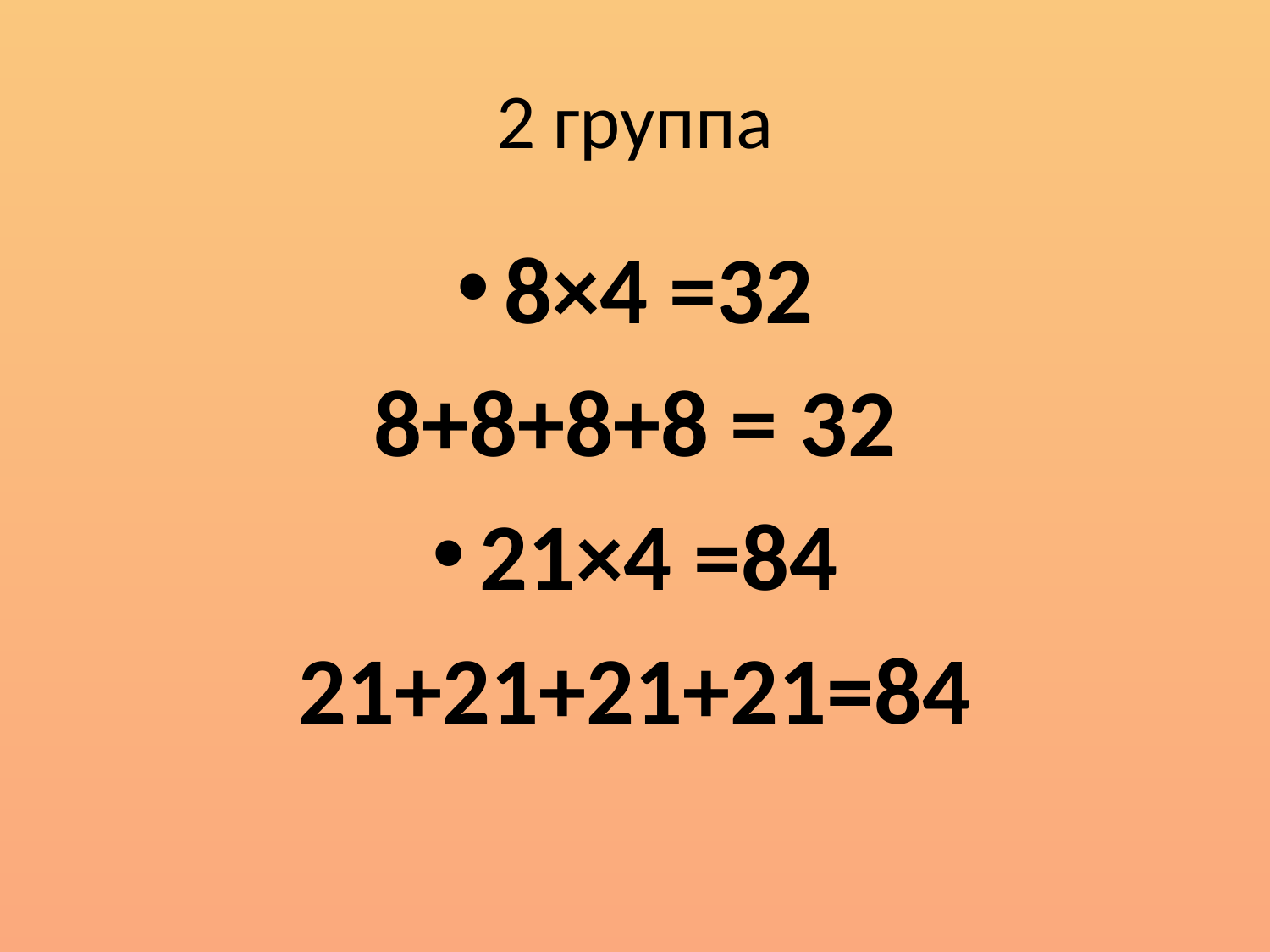

# 2 группа
8×4 =32
8+8+8+8 = 32
21×4 =84
21+21+21+21=84